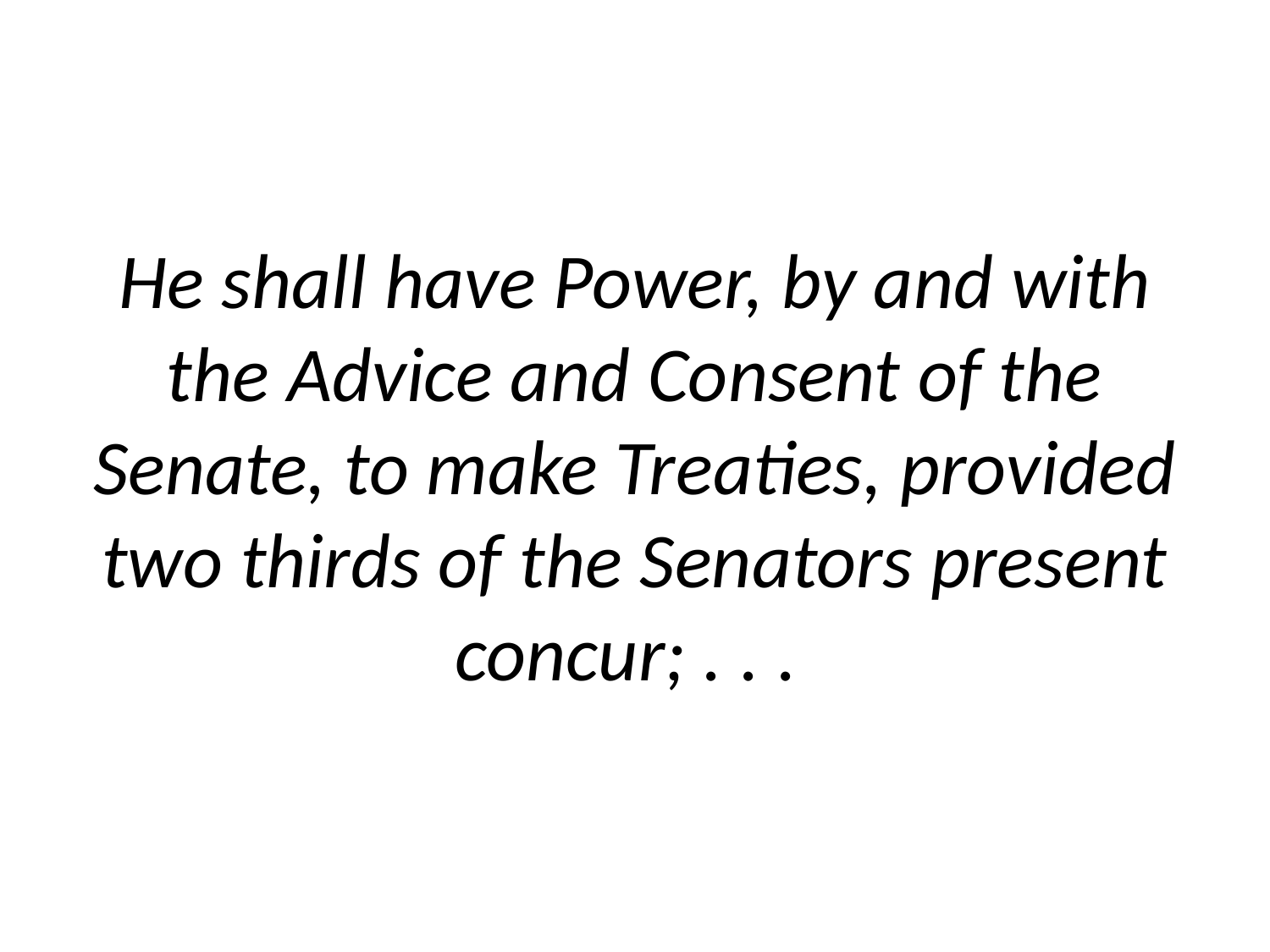

# He shall have Power, by and with the Advice and Consent of the Senate, to make Treaties, provided two thirds of the Senators present concur; . . .